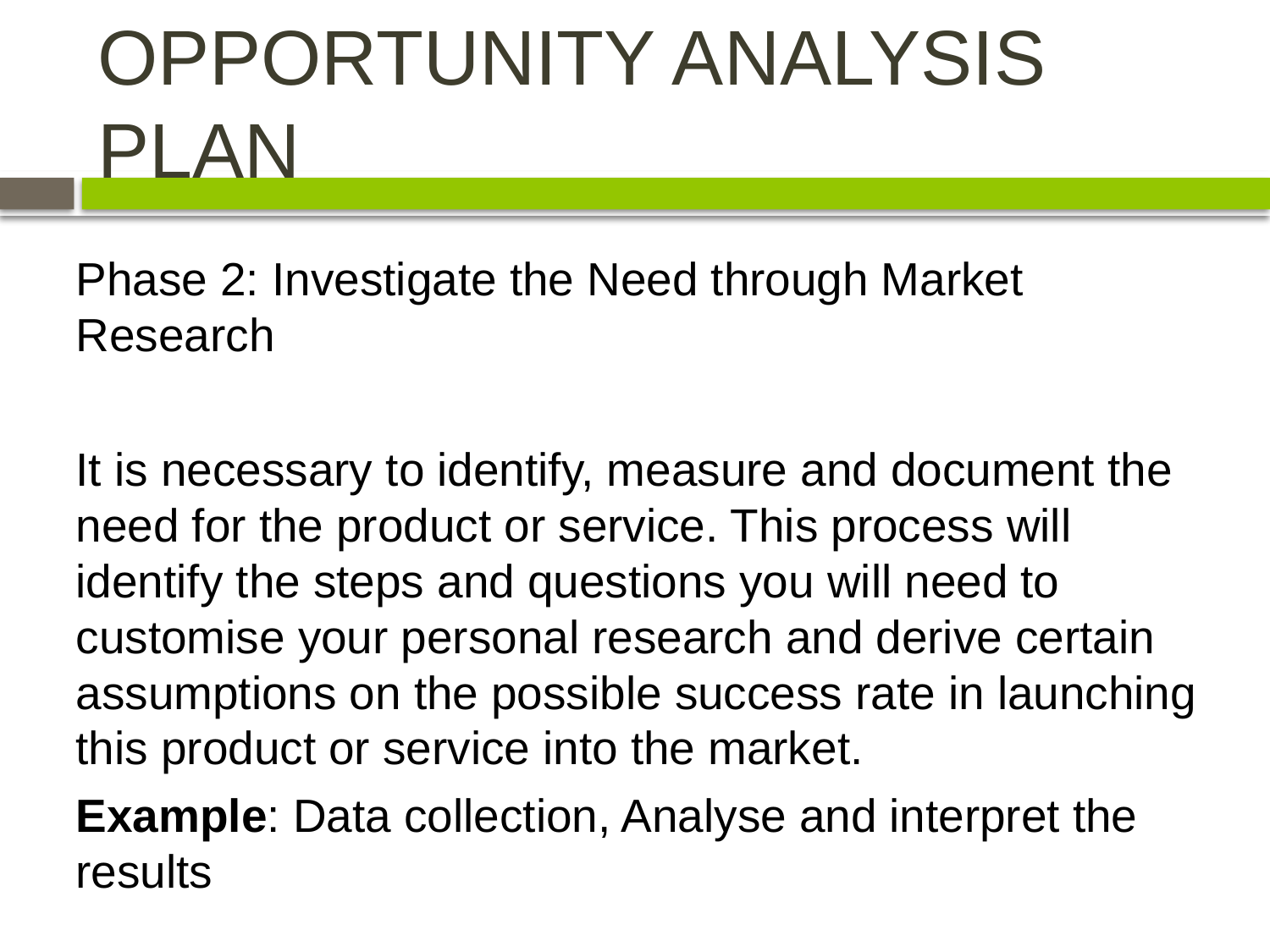

# OPPORTUNITY ANALYSIS PLAN
Phase 2: Investigate the Need through Market Research

It is necessary to identify, measure and document the need for the product or service. This process will identify the steps and questions you will need to customise your personal research and derive certain assumptions on the possible success rate in launching this product or service into the market.
Example: Data collection, Analyse and interpret the results